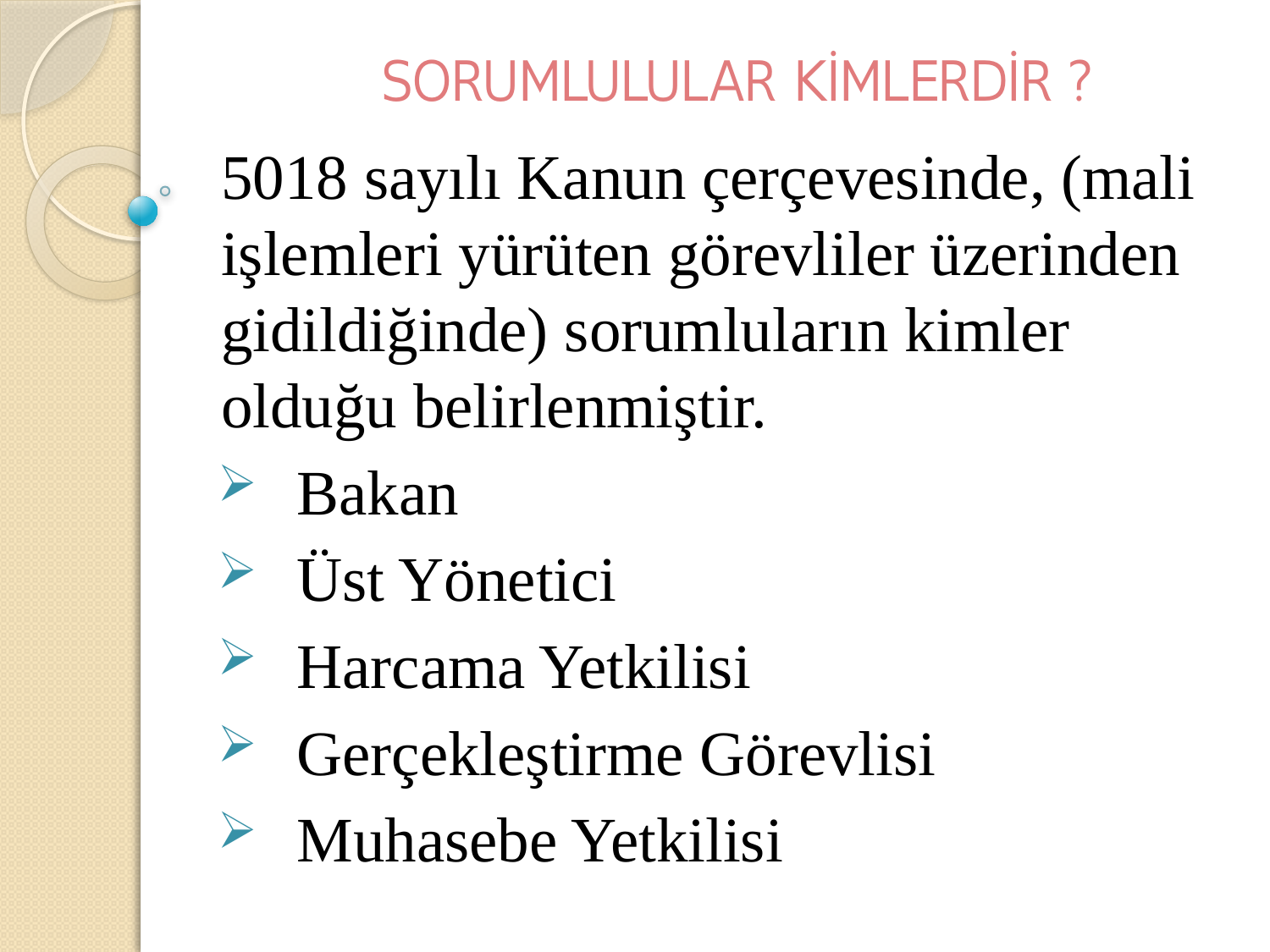

# SORUMLULULAR KİMLERDİR ?
5018 sayılı Kanun çerçevesinde, (mali işlemleri yürüten görevliler üzerinden gidildiğinde) sorumluların kimler olduğu belirlenmiştir.
Bakan
Üst Yönetici
Harcama Yetkilisi
Gerçekleştirme Görevlisi
Muhasebe Yetkilisi